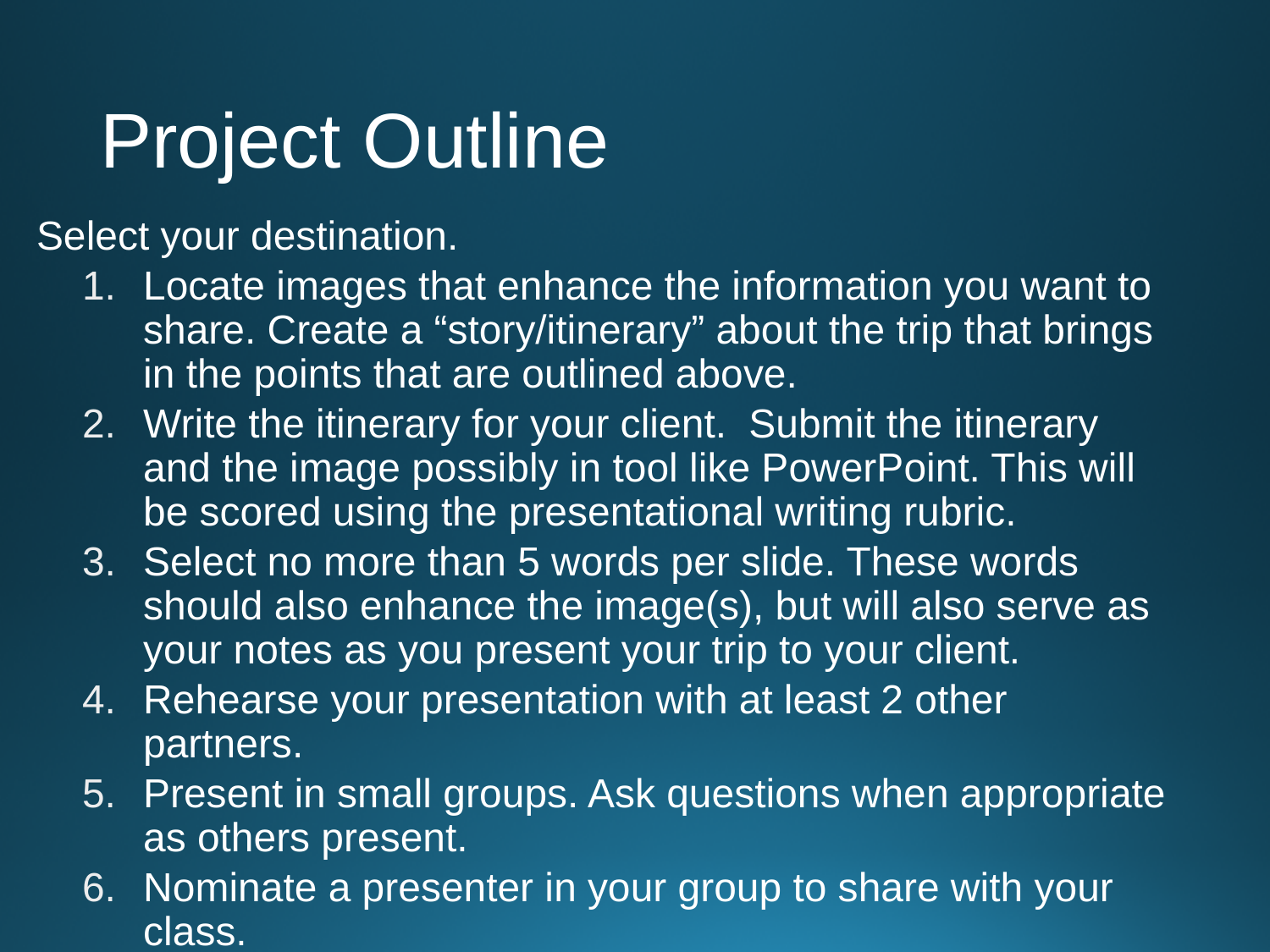

# Project Outline
Select your destination.
Locate images that enhance the information you want to share. Create a “story/itinerary” about the trip that brings in the points that are outlined above.
Write the itinerary for your client.  Submit the itinerary and the image possibly in tool like PowerPoint. This will be scored using the presentational writing rubric.
Select no more than 5 words per slide. These words should also enhance the image(s), but will also serve as your notes as you present your trip to your client.
Rehearse your presentation with at least 2 other partners.
Present in small groups. Ask questions when appropriate as others present.
Nominate a presenter in your group to share with your class.